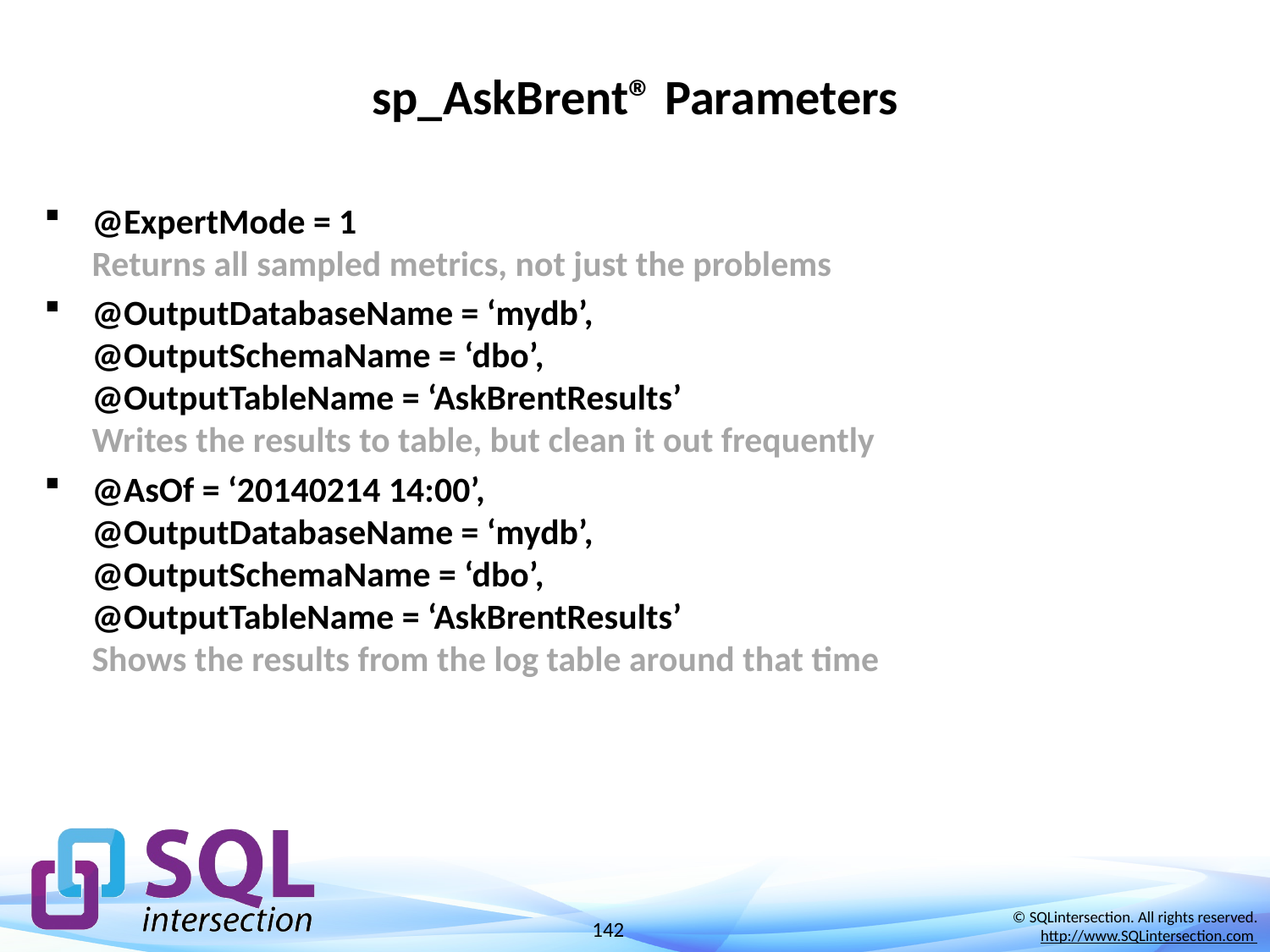

# sp_AskBrent® Parameters
@ExpertMode = 1
Returns all sampled metrics, not just the problems
@OutputDatabaseName = ‘mydb’,
@OutputSchemaName = ‘dbo’,
@OutputTableName = ‘AskBrentResults’
Writes the results to table, but clean it out frequently
@AsOf = ‘20140214 14:00’,
@OutputDatabaseName = ‘mydb’,
@OutputSchemaName = ‘dbo’,
@OutputTableName = ‘AskBrentResults’
Shows the results from the log table around that time